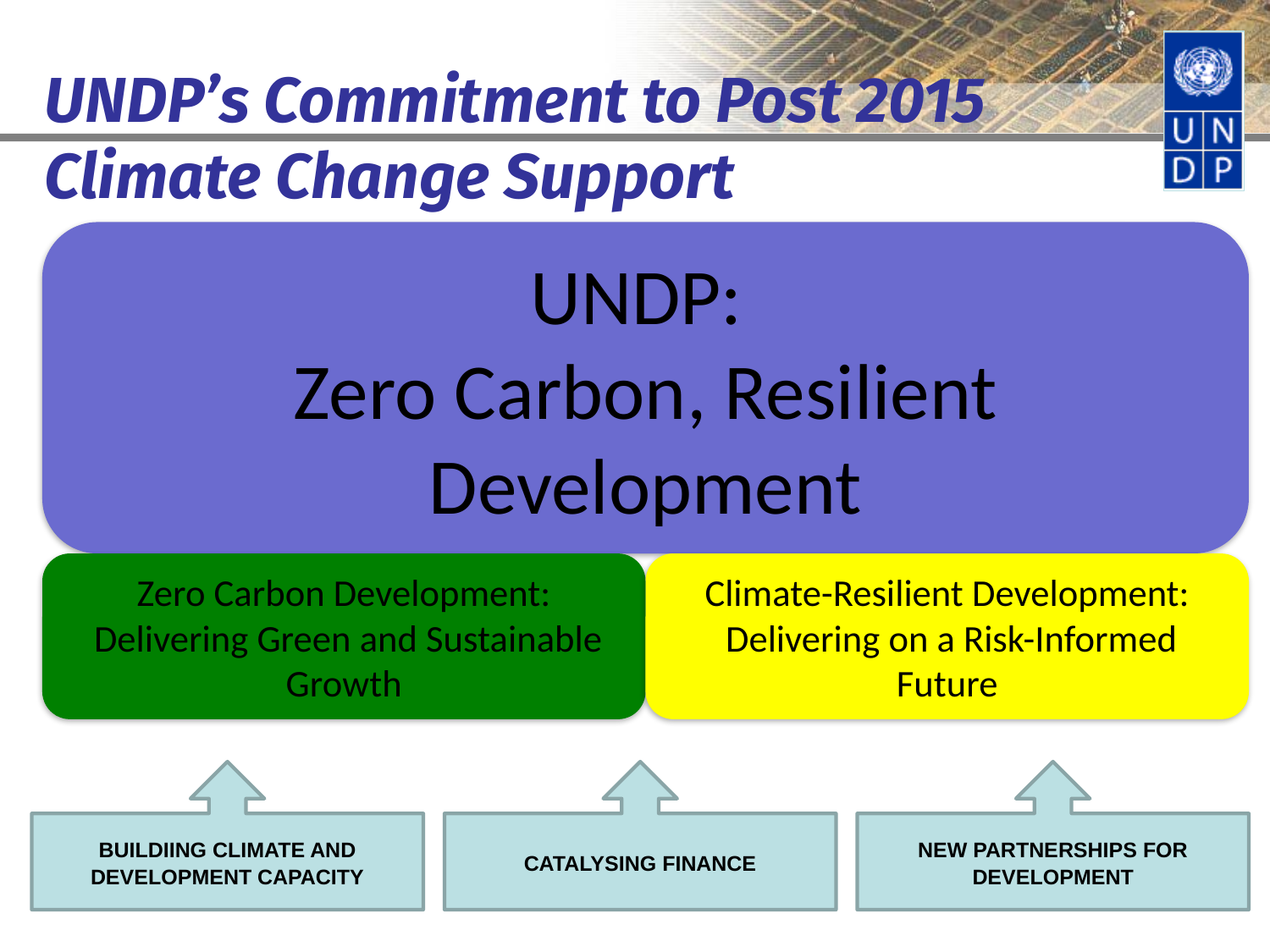

UNDP’s Commitment to Post 2015 Climate Change Support
UNDP:
Zero Carbon, Resilient Development
Zero Carbon Development:
 Delivering Green and Sustainable Growth
Climate-Resilient Development:
 Delivering on a Risk-Informed Future

BUILDIING CLIMATE AND DEVELOPMENT CAPACITY

CATALYSING FINANCE

NEW PARTNERSHIPS FOR DEVELOPMENT